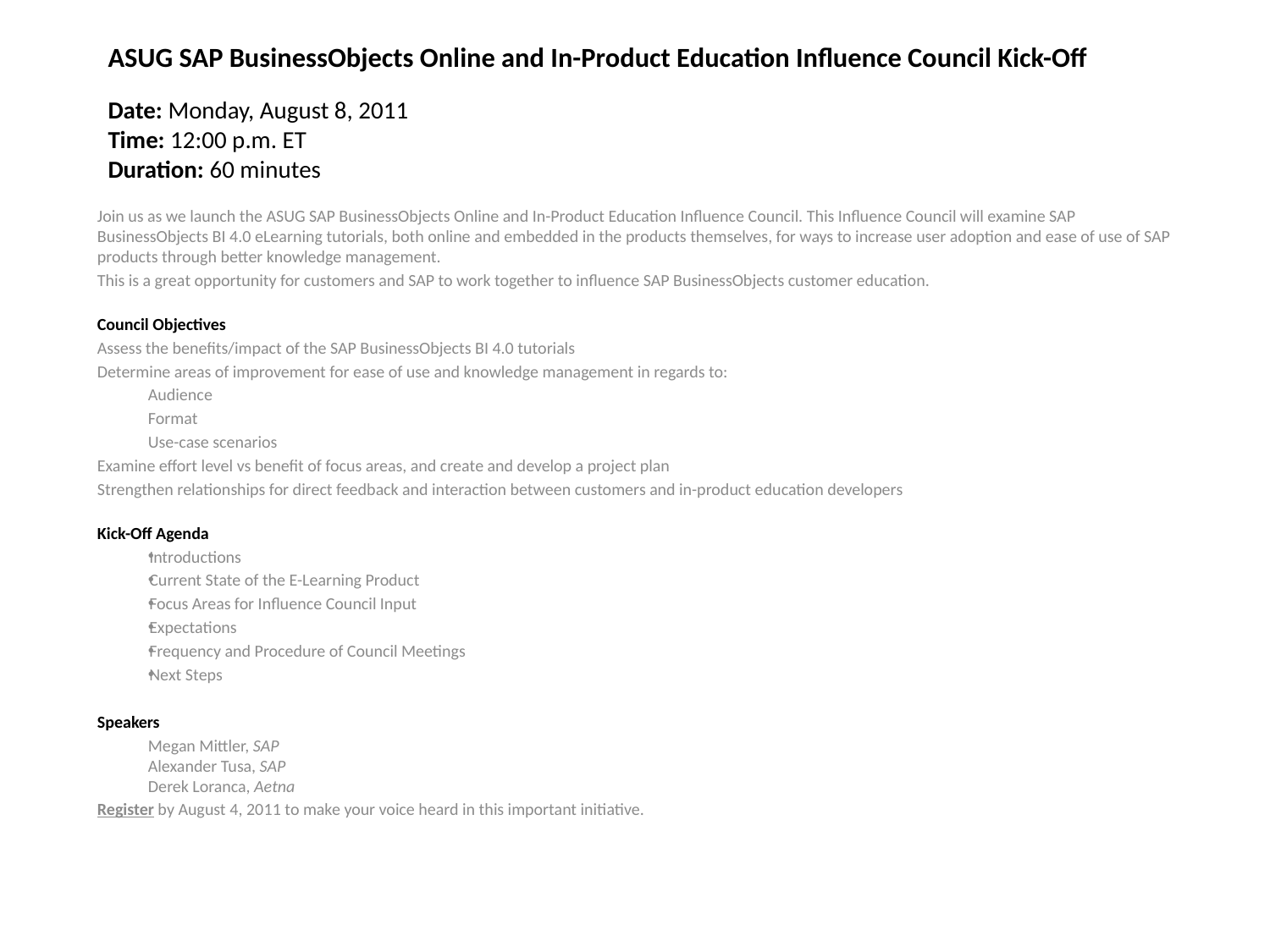

# ASUG SAP BusinessObjects Online and In-Product Education Influence Council Kick-Off Date: Monday, August 8, 2011 Time: 12:00 p.m. ET Duration: 60 minutes

Join us as we launch the ASUG SAP BusinessObjects Online and In-Product Education Influence Council. This Influence Council will examine SAP BusinessObjects BI 4.0 eLearning tutorials, both online and embedded in the products themselves, for ways to increase user adoption and ease of use of SAP products through better knowledge management.
This is a great opportunity for customers and SAP to work together to influence SAP BusinessObjects customer education.
Council Objectives
Assess the benefits/impact of the SAP BusinessObjects BI 4.0 tutorials
Determine areas of improvement for ease of use and knowledge management in regards to:
Audience
Format
Use-case scenarios
Examine effort level vs benefit of focus areas, and create and develop a project plan
Strengthen relationships for direct feedback and interaction between customers and in-product education developers
Kick-Off Agenda
Introductions
Current State of the E-Learning Product
Focus Areas for Influence Council Input
Expectations
Frequency and Procedure of Council Meetings
Next Steps

Speakers
Megan Mittler, SAP
Alexander Tusa, SAP
Derek Loranca, Aetna
Register by August 4, 2011 to make your voice heard in this important initiative.